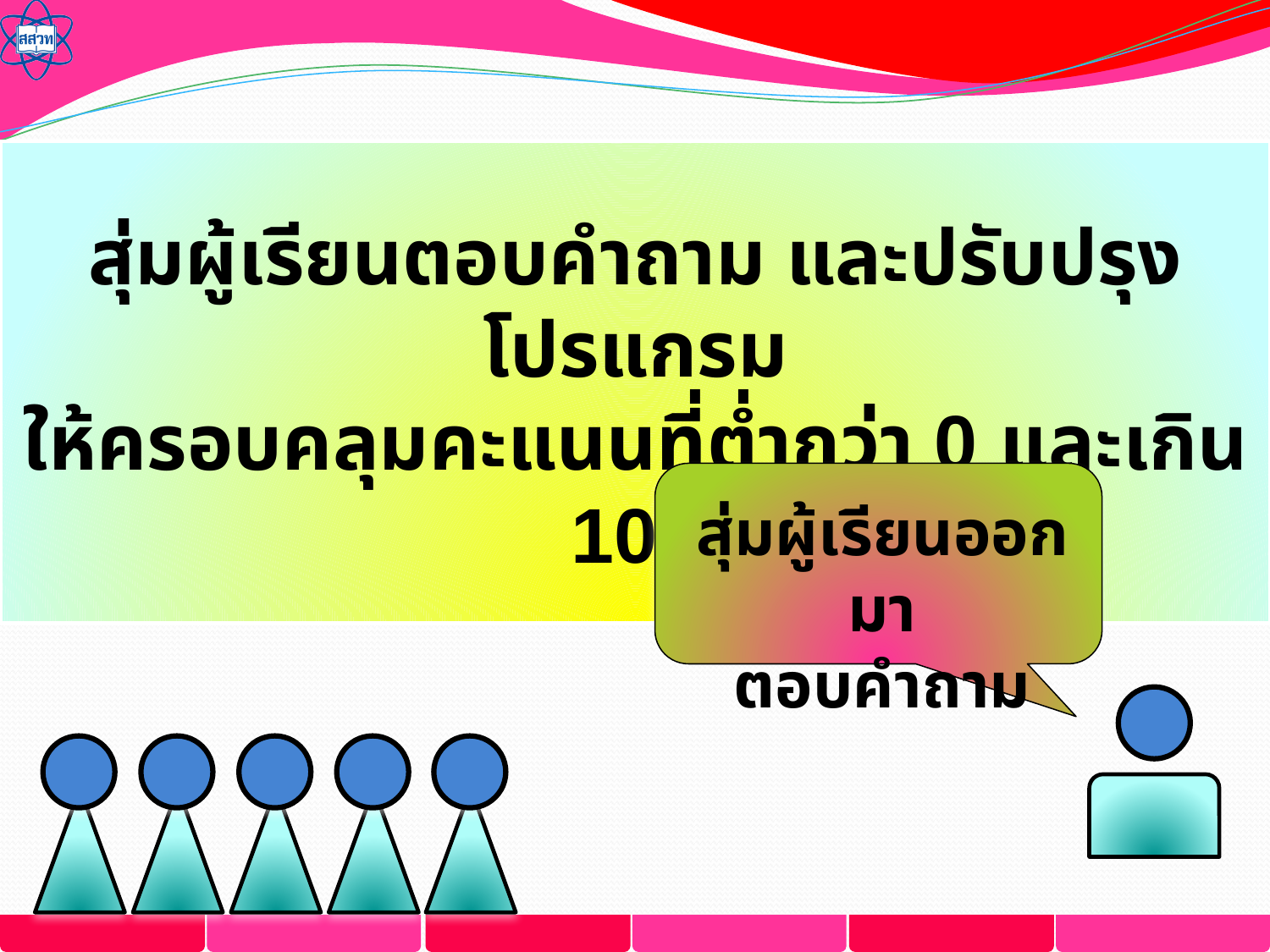

สุ่มผู้เรียนตอบคำถาม และปรับปรุงโปรแกรม
ให้ครอบคลุมคะแนนที่ต่ำกว่า 0 และเกิน 100

สุ่มผู้เรียนออกมา
ตอบคำถาม